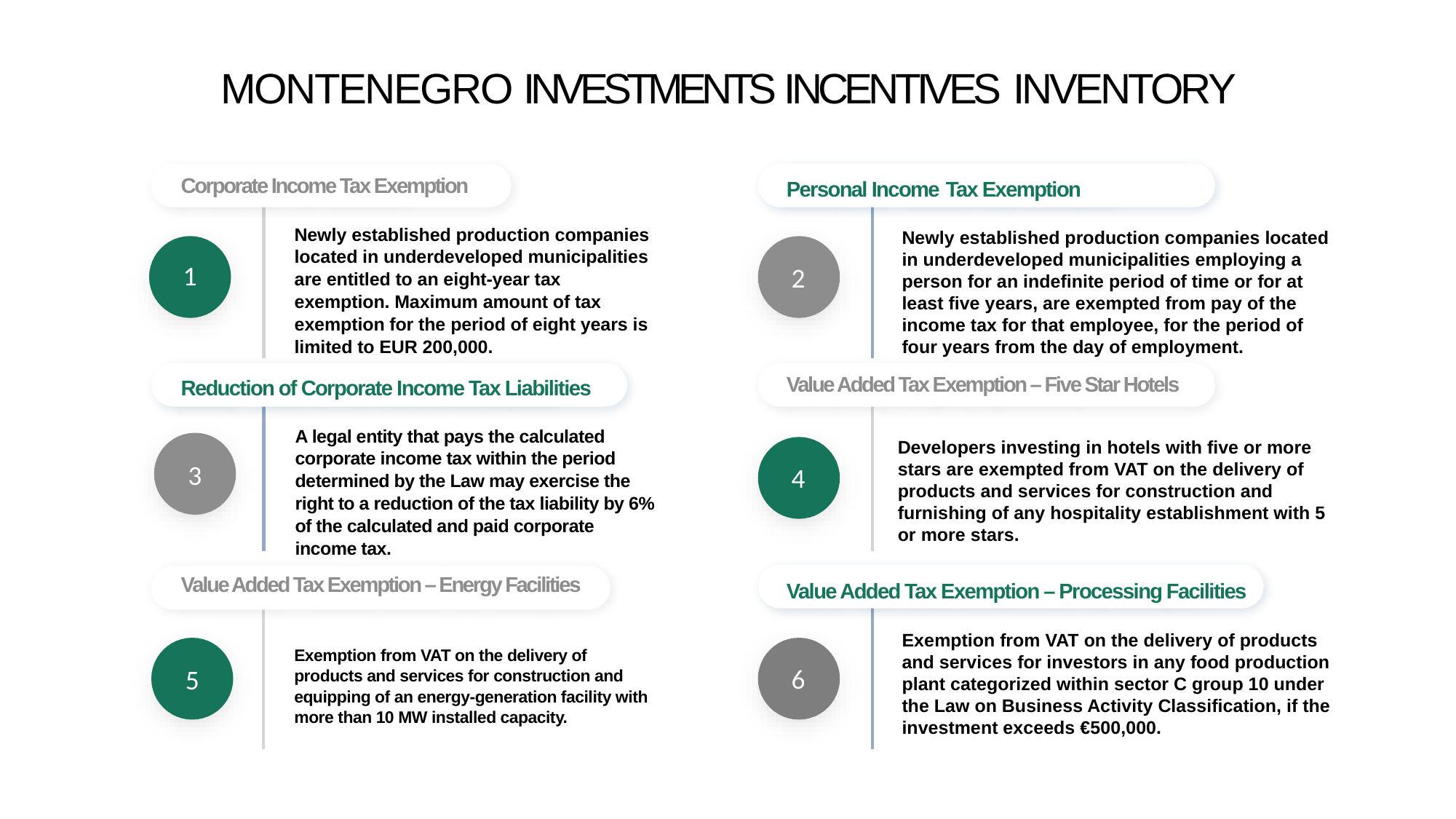

# MONTENEGRO INVESTMENTS INCENTIVES INVENTORY

Corporate Income Tax Exemption

Personal Income Tax Exemption

Newly established production companies located in underdeveloped municipalities are entitled to an eight-year tax exemption. Maximum amount of tax exemption for the period of eight years is limited to EUR 200,000.
Newly established production companies located in underdeveloped municipalities employing a person for an indefinite period of time or for at least five years, are exempted from pay of the income tax for that employee, for the period of four years from the day of employment.

1
2

Value Added Tax Exemption – Five Star Hotels
Reduction of Corporate Income Tax Liabilities

A legal entity that pays the calculated corporate income tax within the period determined by the Law may exercise the right to a reduction of the tax liability by 6% of the calculated and paid corporate income tax.

Developers investing in hotels with five or more stars are exempted from VAT on the delivery of products and services for construction and furnishing of any hospitality establishment with 5 or more stars.

3
4

Value Added Tax Exemption – Energy Facilities
Value Added Tax Exemption – Processing Facilities

Exemption from VAT on the delivery of products and services for investors in any food production plant categorized within sector C group 10 under the Law on Business Activity Classification, if the  investment exceeds €500,000.

Exemption from VAT on the delivery of products and services for construction and equipping of an energy-generation facility with more than 10 MW installed capacity.
6
5